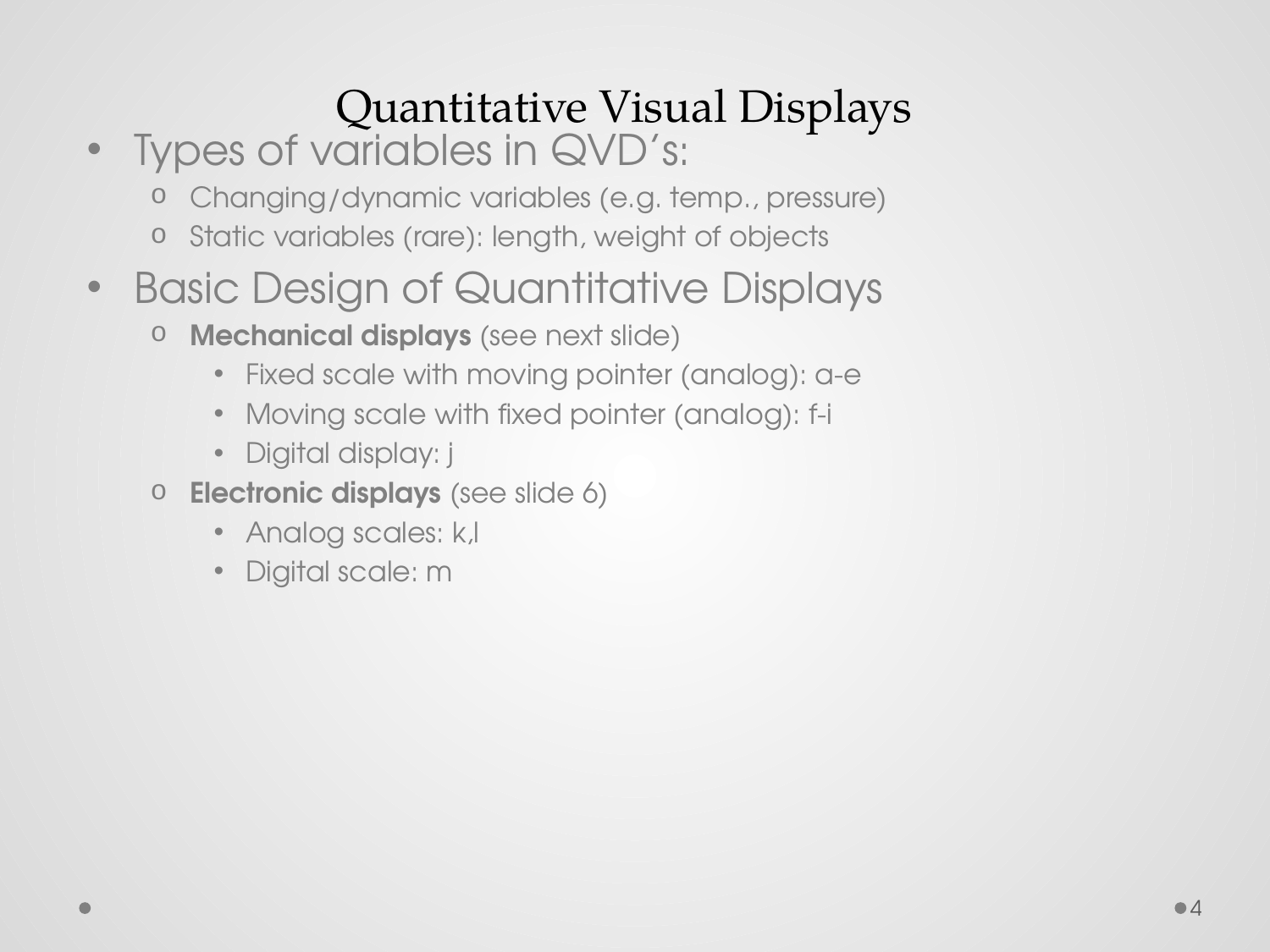

# Quantitative Visual Displays

Types of variables in QVD’s:
Changing/dynamic variables (e.g. temp., pressure)
Static variables (rare): length, weight of objects
Basic Design of Quantitative Displays
Mechanical displays (see next slide)
Fixed scale with moving pointer (analog): a-e
Moving scale with fixed pointer (analog): f-i
Digital display: j
Electronic displays (see slide 6)
Analog scales: k,l
Digital scale: m

4